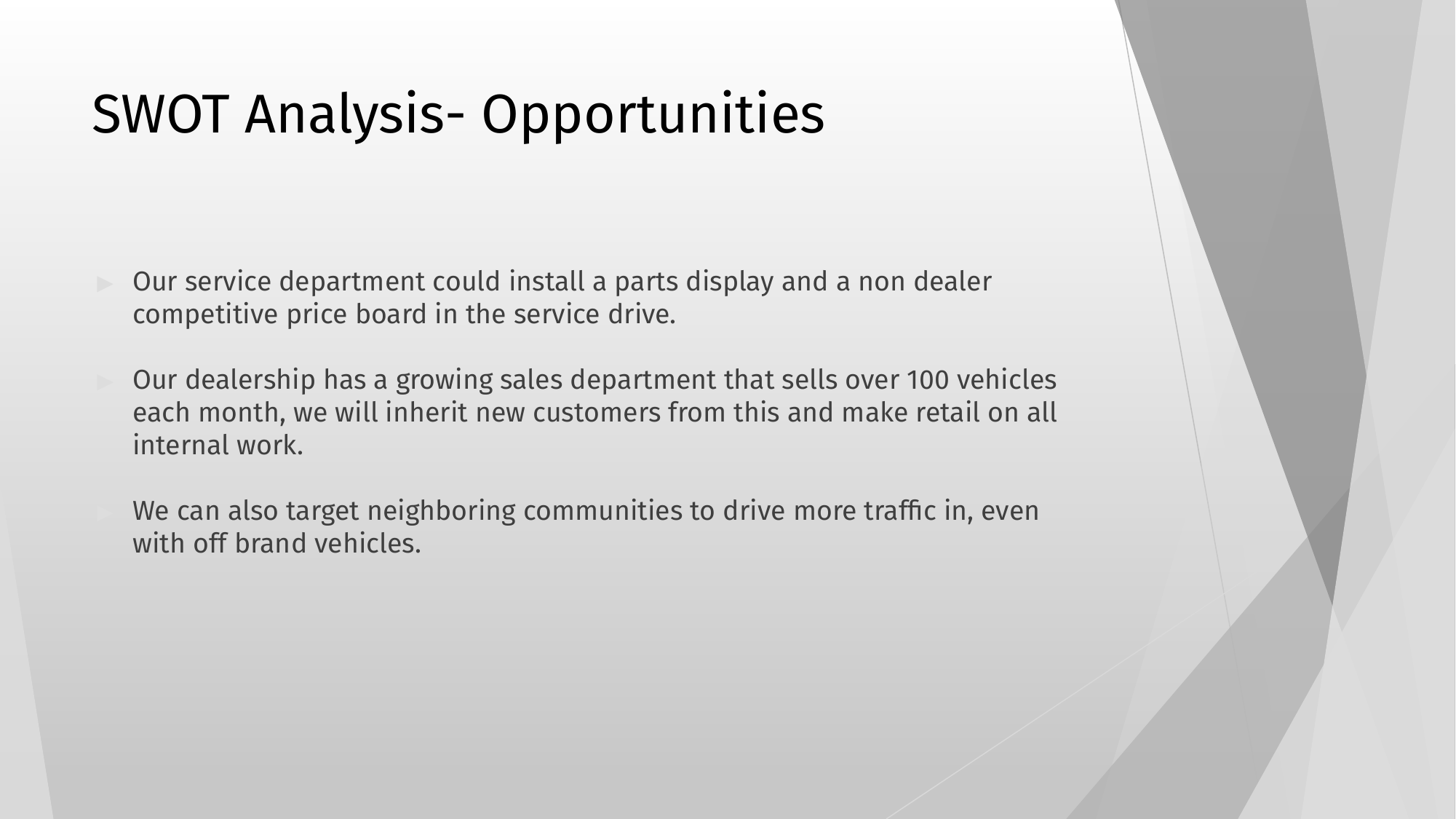

# SWOT Analysis- Opportunities
Our service department could install a parts display and a non dealer competitive price board in the service drive.

Our dealership has a growing sales department that sells over 100 vehicles each month, we will inherit new customers from this and make retail on all internal work.

We can also target neighboring communities to drive more traffic in, even with off brand vehicles.